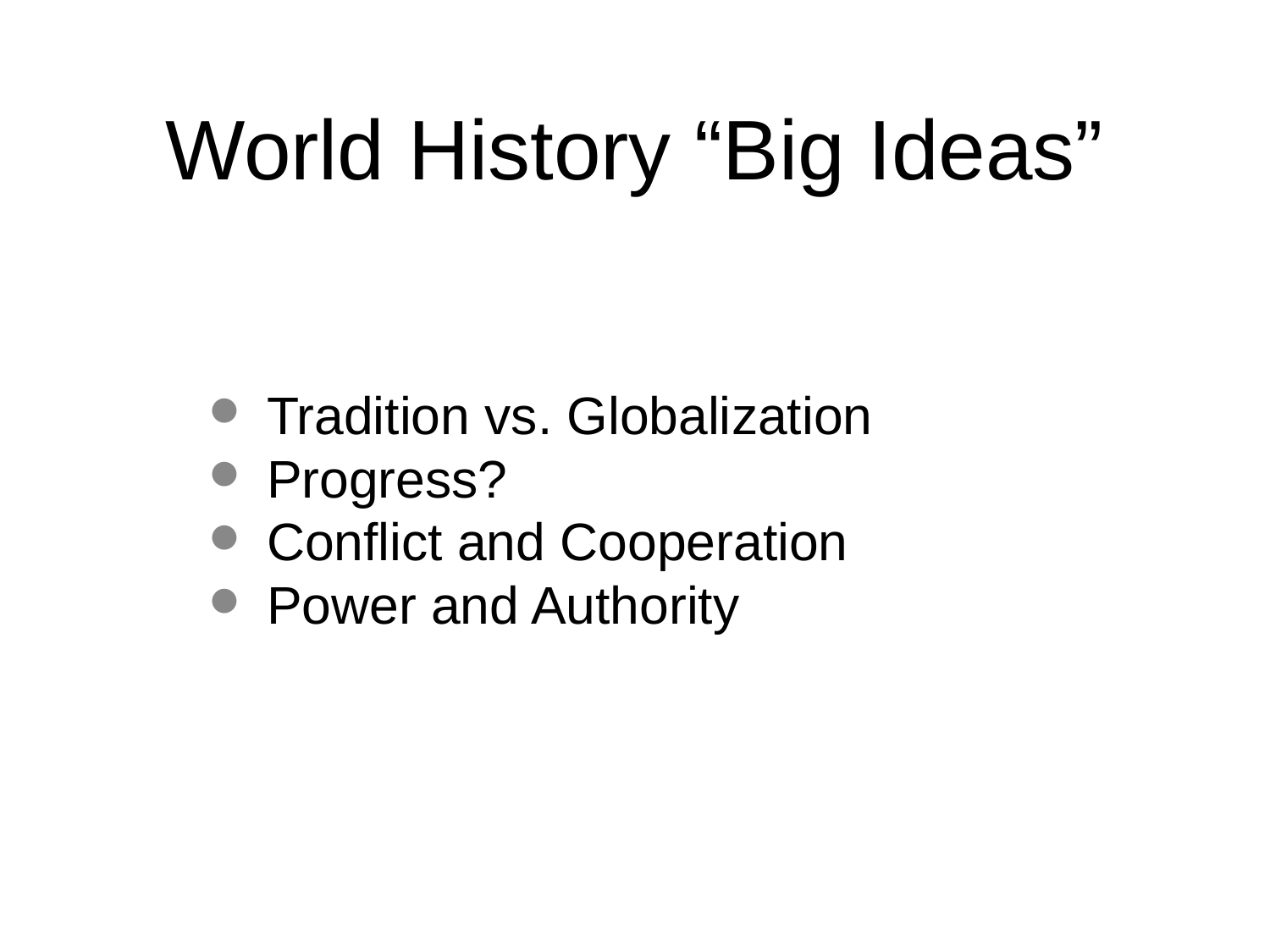

# World History “Big Ideas”
Tradition vs. Globalization
Progress?
Conflict and Cooperation
Power and Authority